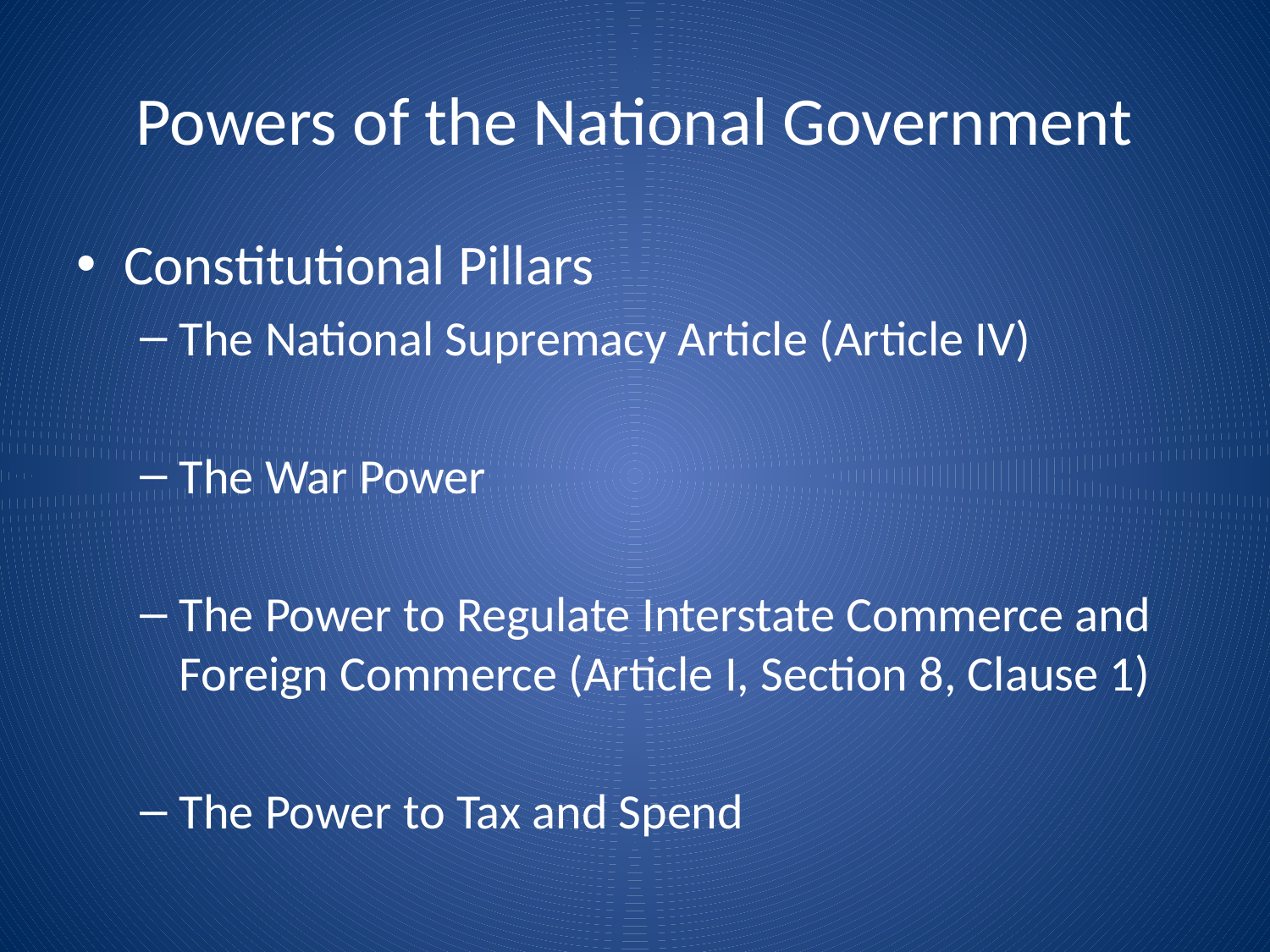

# Powers of the National Government
Constitutional Pillars
The National Supremacy Article (Article IV)

The War Power

The Power to Regulate Interstate Commerce and Foreign Commerce (Article I, Section 8, Clause 1)

The Power to Tax and Spend